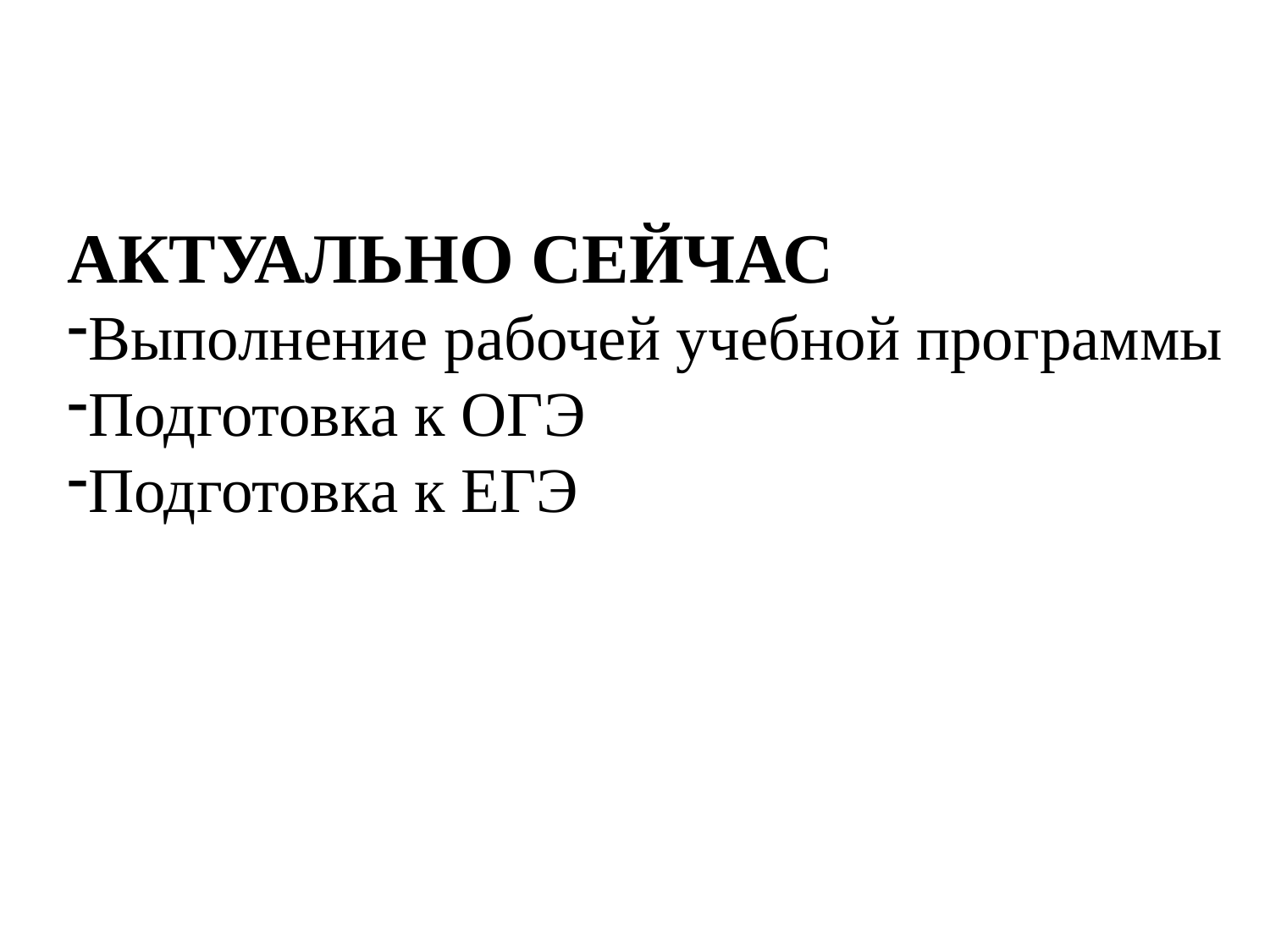

АКТУАЛЬНО СЕЙЧАС
Выполнение рабочей учебной программы
Подготовка к ОГЭ
Подготовка к ЕГЭ